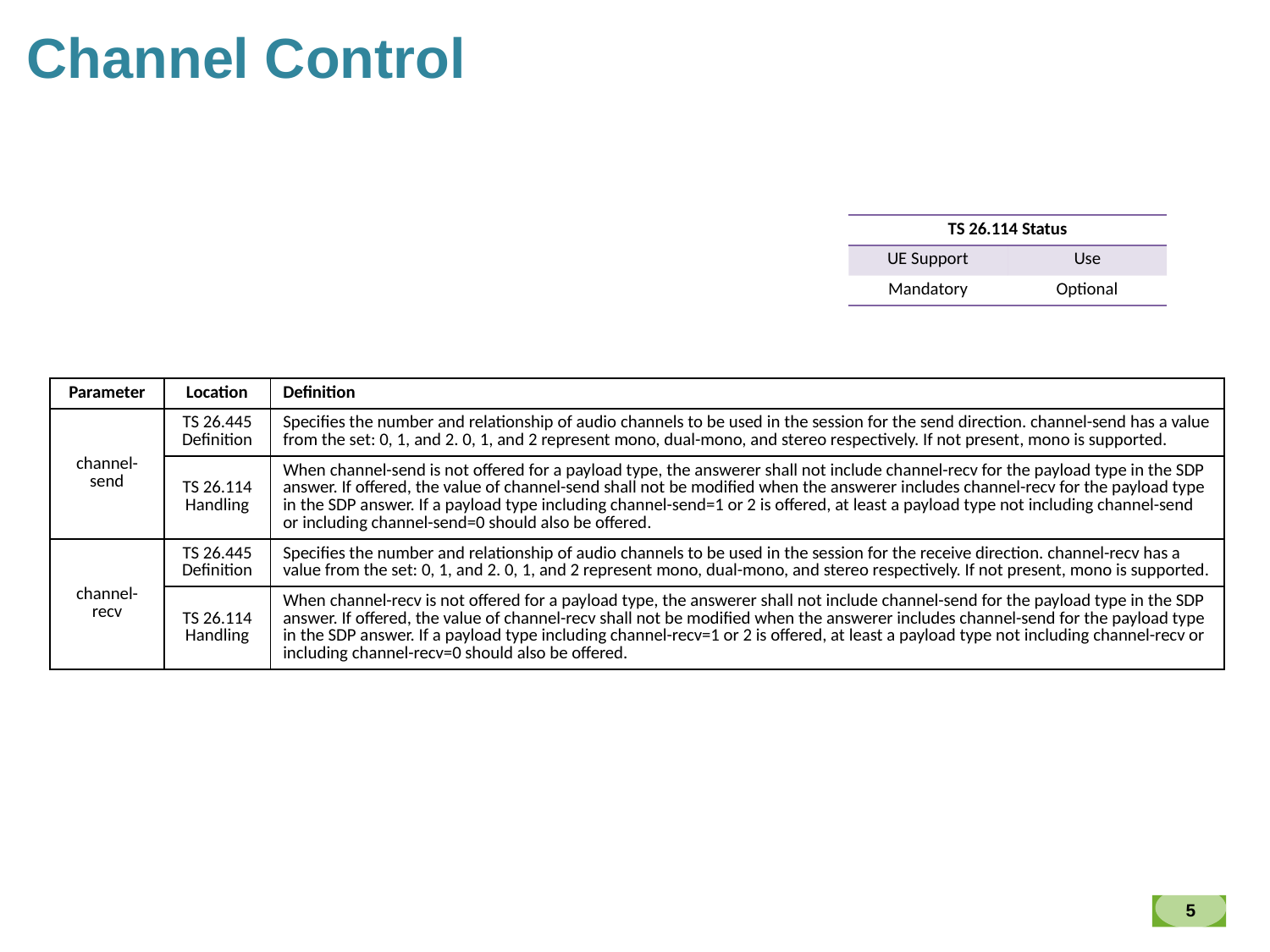

Channel Control
| TS 26.114 Status |  |
| --- | --- |
| UE Support | Use |
| Mandatory | Optional |
| Parameter | Location | Definition |
| --- | --- | --- |
| channel-send | TS 26.445 Definition | Specifies the number and relationship of audio channels to be used in the session for the send direction. channel-send has a value from the set: 0, 1, and 2. 0, 1, and 2 represent mono, dual-mono, and stereo respectively. If not present, mono is supported. |
|  | TS 26.114 Handling | When channel-send is not offered for a payload type, the answerer shall not include channel-recv for the payload type in the SDP answer. If offered, the value of channel-send shall not be modified when the answerer includes channel-recv for the payload type in the SDP answer. If a payload type including channel-send=1 or 2 is offered, at least a payload type not including channel-send or including channel-send=0 should also be offered. |
| channel-recv | TS 26.445 Definition | Specifies the number and relationship of audio channels to be used in the session for the receive direction. channel-recv has a value from the set: 0, 1, and 2. 0, 1, and 2 represent mono, dual-mono, and stereo respectively. If not present, mono is supported. |
|  | TS 26.114 Handling | When channel-recv is not offered for a payload type, the answerer shall not include channel-send for the payload type in the SDP answer. If offered, the value of channel-recv shall not be modified when the answerer includes channel-send for the payload type in the SDP answer. If a payload type including channel-recv=1 or 2 is offered, at least a payload type not including channel-recv or including channel-recv=0 should also be offered. |